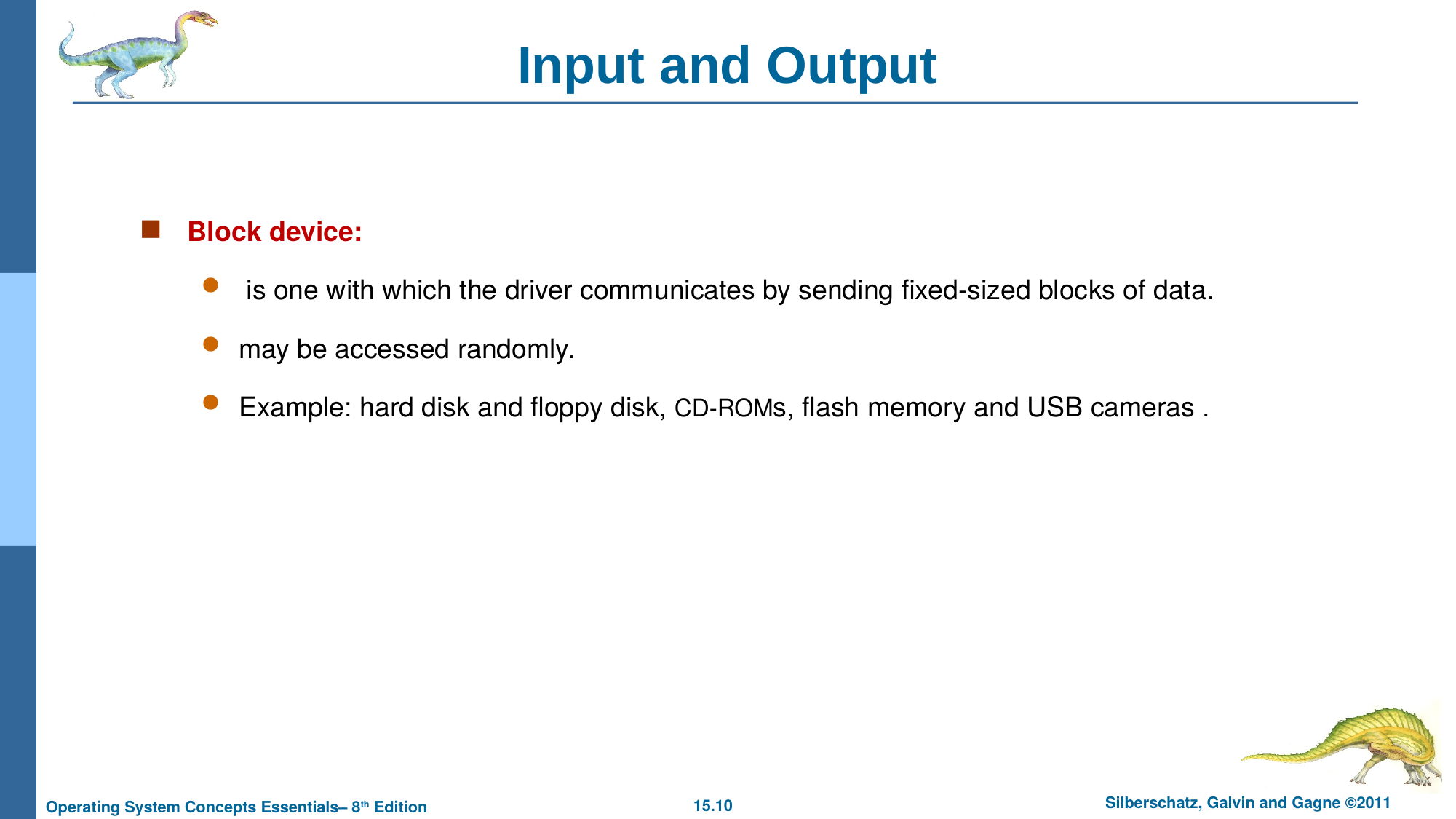

# Input and Output

Block device:
 is one with which the driver communicates by sending fixed-sized blocks of data.
may be accessed randomly.
Example: hard disk and floppy disk, CD-ROMs, flash memory and USB cameras .